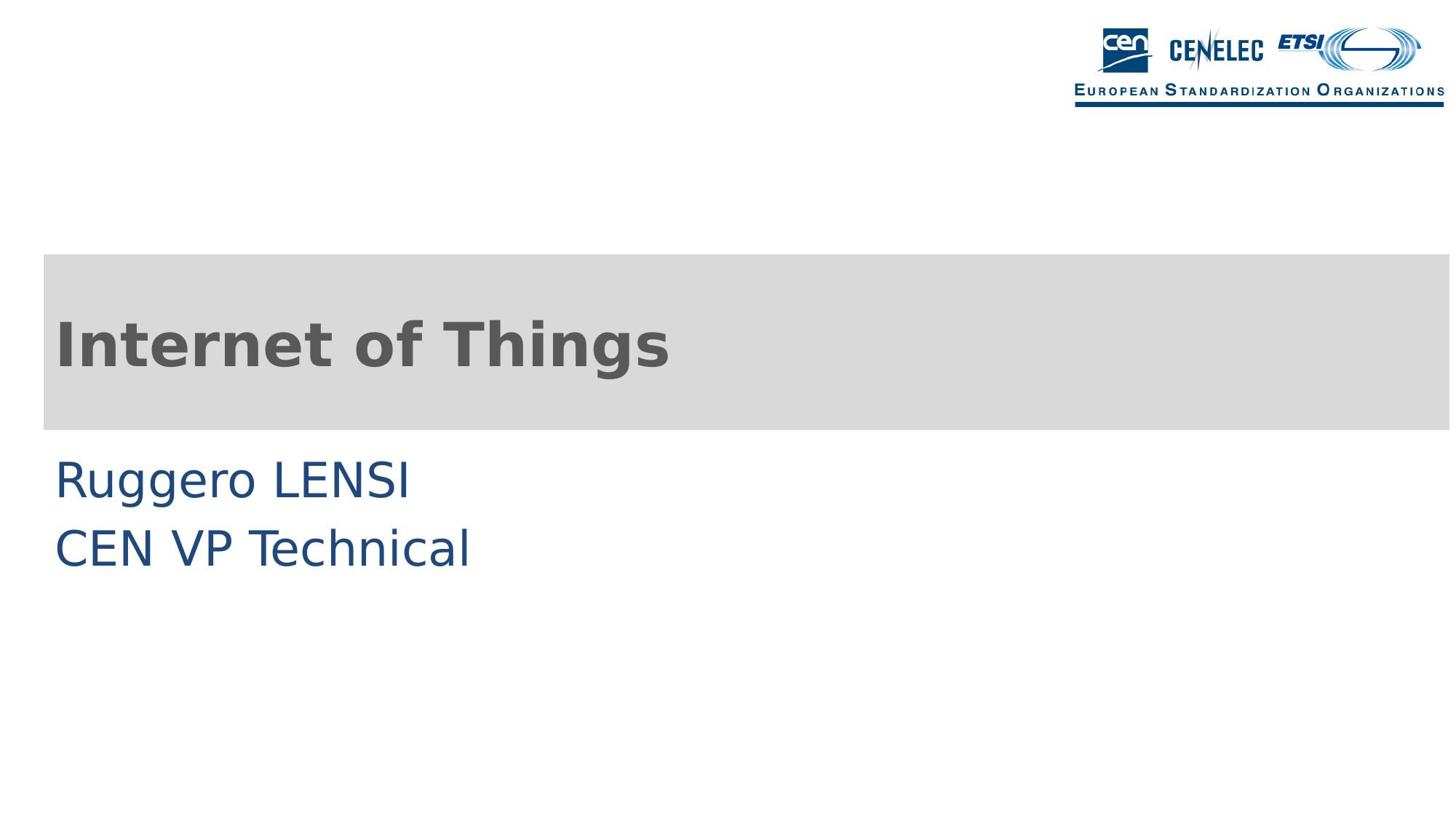

# Internet of Things
Ruggero LENSI
CEN VP Technical